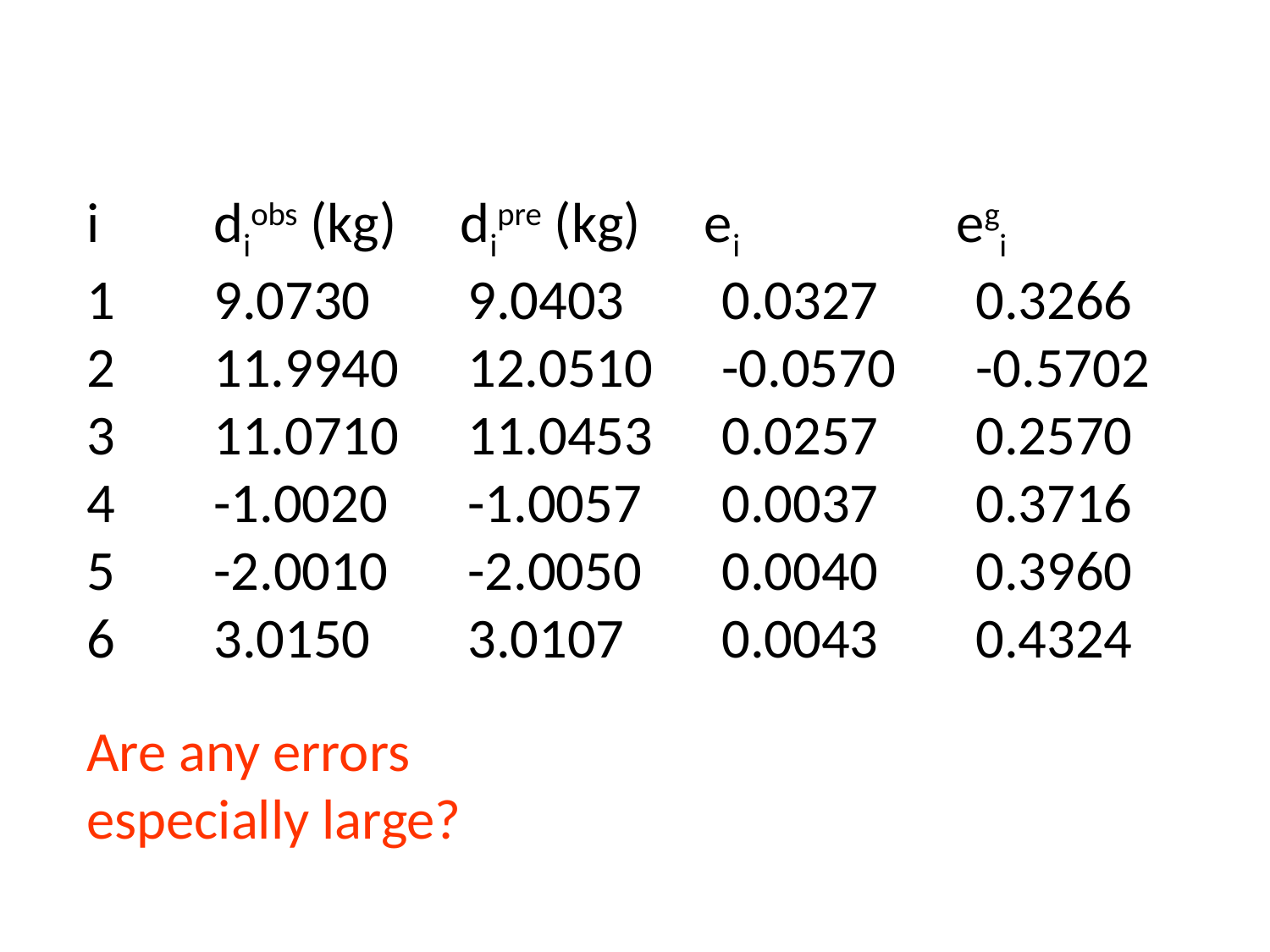

i         diobs (kg)     dipre (kg)     ei                 egi
1	9.0730	9.0403	0.0327	0.3266
2	11.9940	12.0510	-0.0570	-0.5702
3	11.0710	11.0453	0.0257	0.2570
4	-1.0020	-1.0057	0.0037	0.3716
5	-2.0010	-2.0050	0.0040	0.3960
6	3.0150	3.0107	0.0043	0.4324
Are any errors especially large?